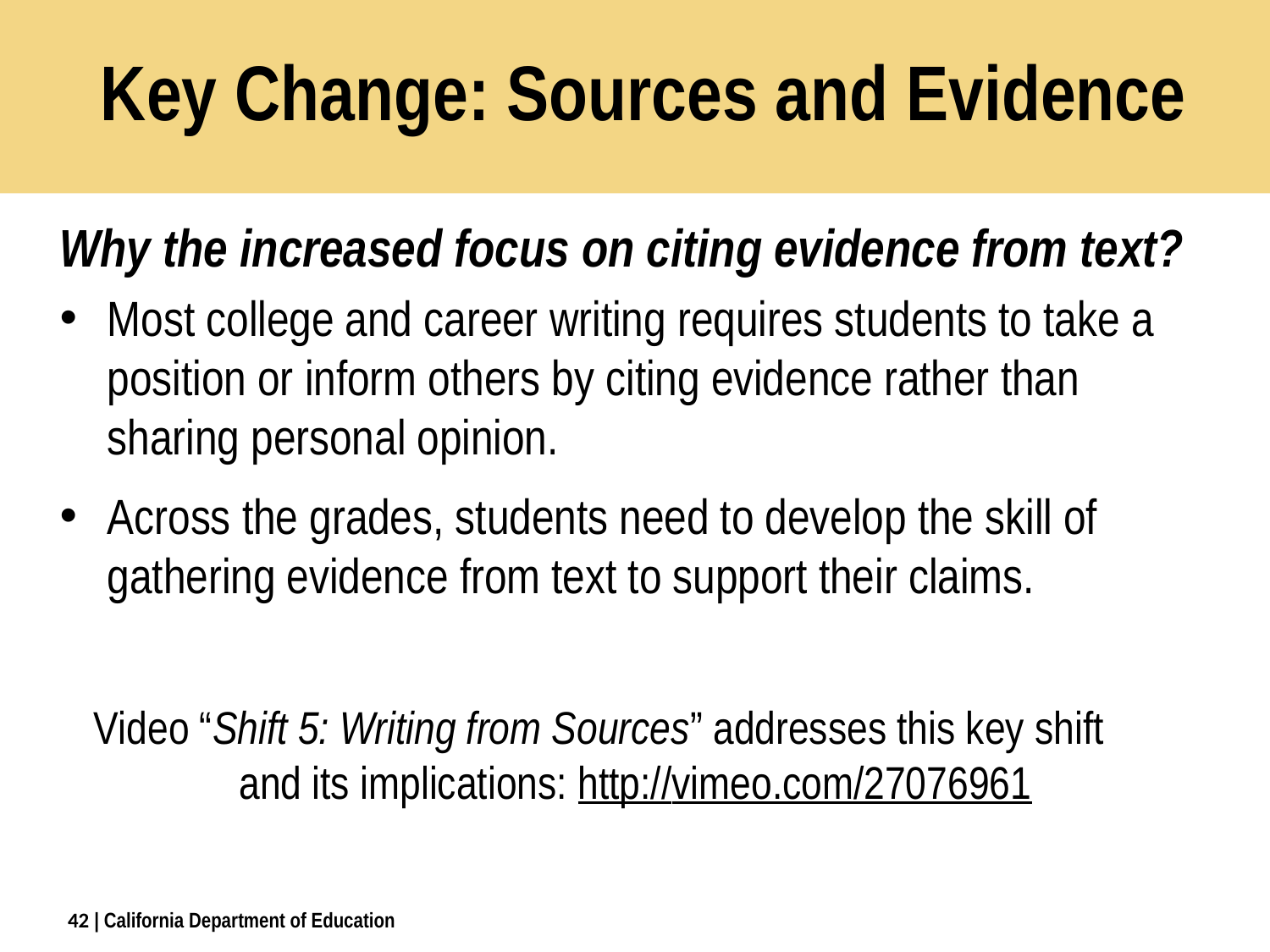

# Key Change: Sources and Evidence
Why the increased focus on citing evidence from text?
Most college and career writing requires students to take a position or inform others by citing evidence rather than sharing personal opinion.
Across the grades, students need to develop the skill of gathering evidence from text to support their claims.

Video “Shift 5: Writing from Sources” addresses this key shift        and its implications: http://vimeo.com/27076961

42
| California Department of Education